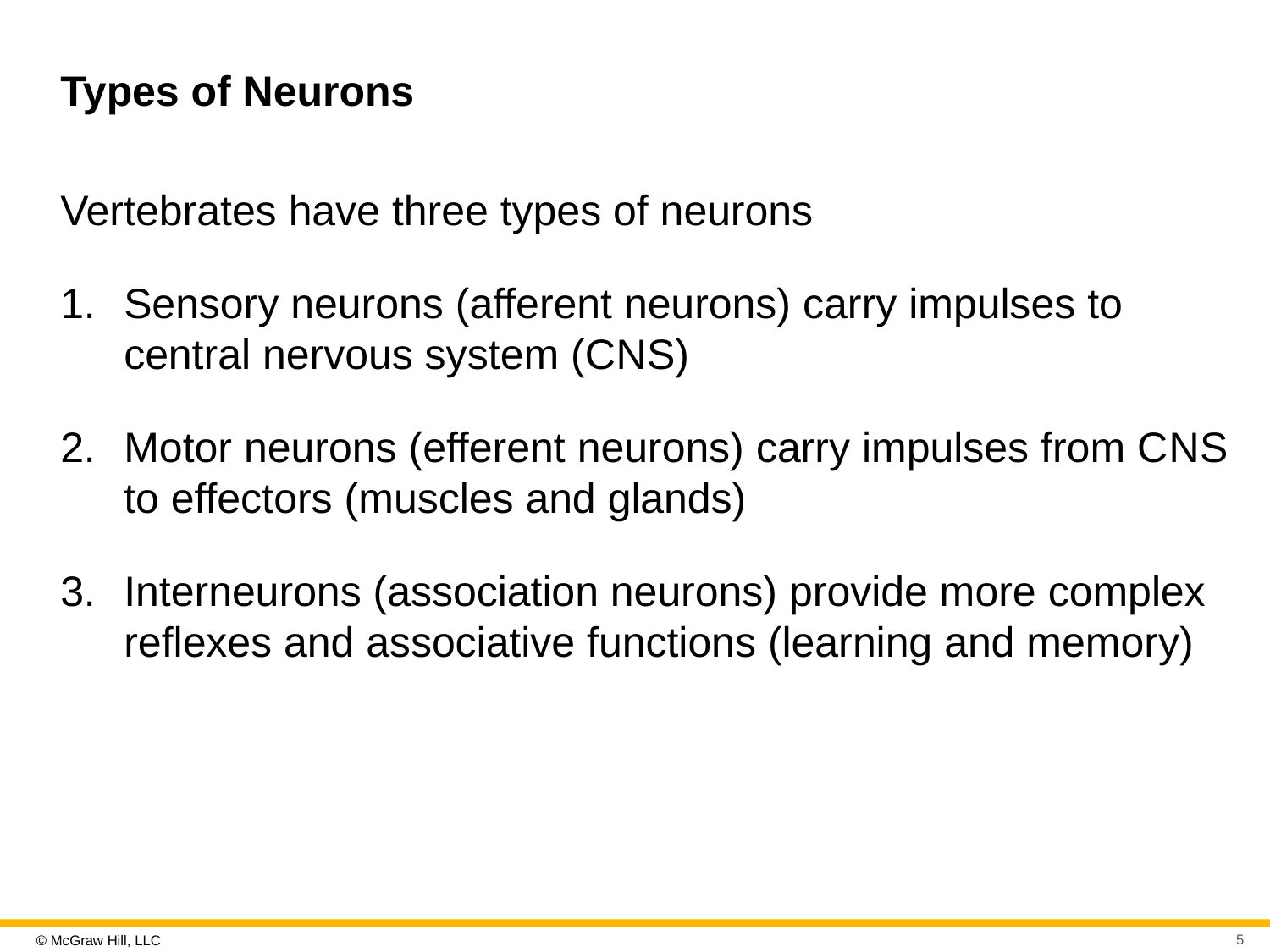

# Types of Neurons
Vertebrates have three types of neurons
Sensory neurons (afferent neurons) carry impulses to central nervous system (C N S)
Motor neurons (efferent neurons) carry impulses from C N S to effectors (muscles and glands)
Interneurons (association neurons) provide more complex reflexes and associative functions (learning and memory)
5